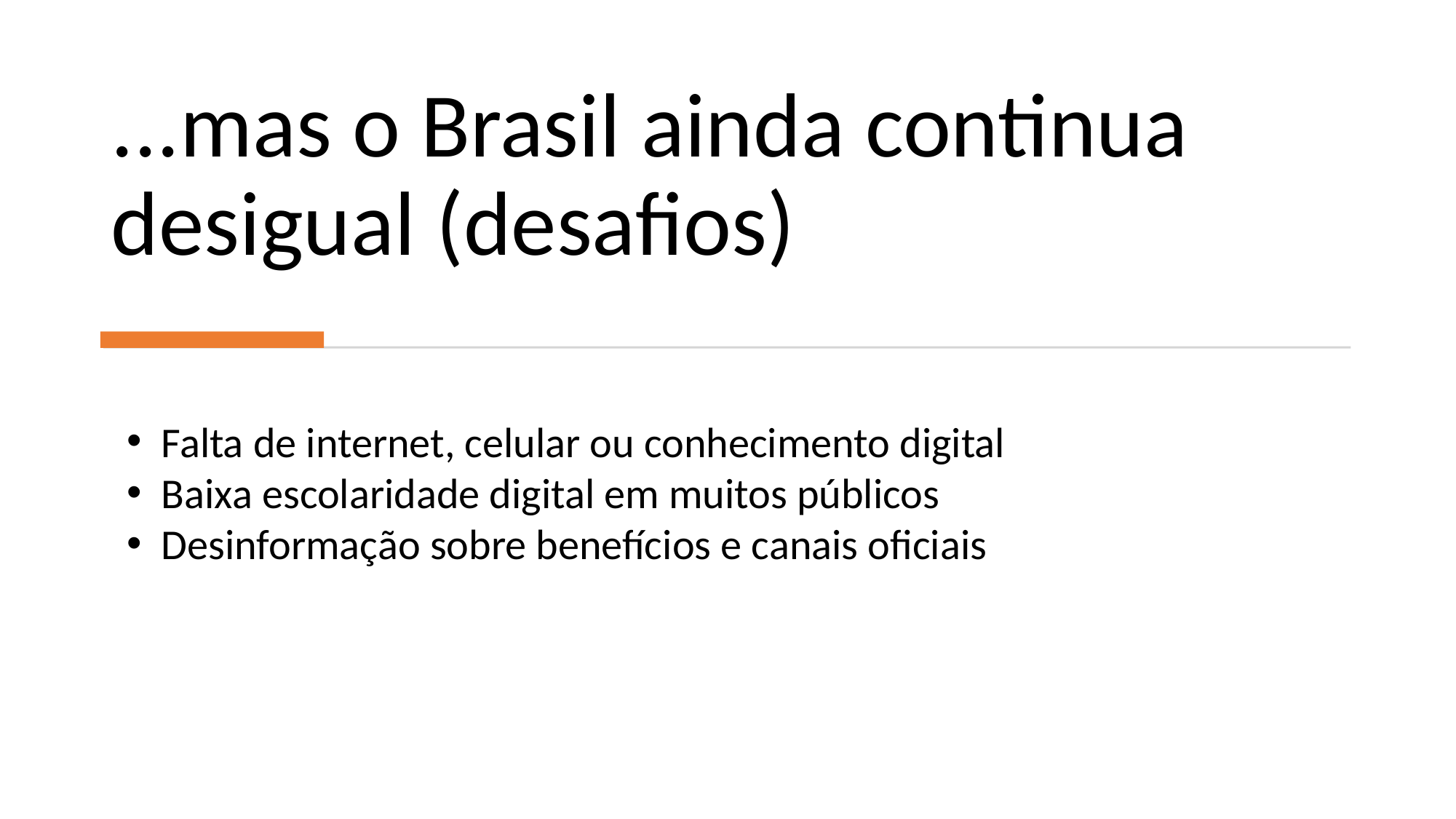

# ...mas o Brasil ainda continua desigual (desafios)

Falta de internet, celular ou conhecimento digital
Baixa escolaridade digital em muitos públicos
Desinformação sobre benefícios e canais oficiais